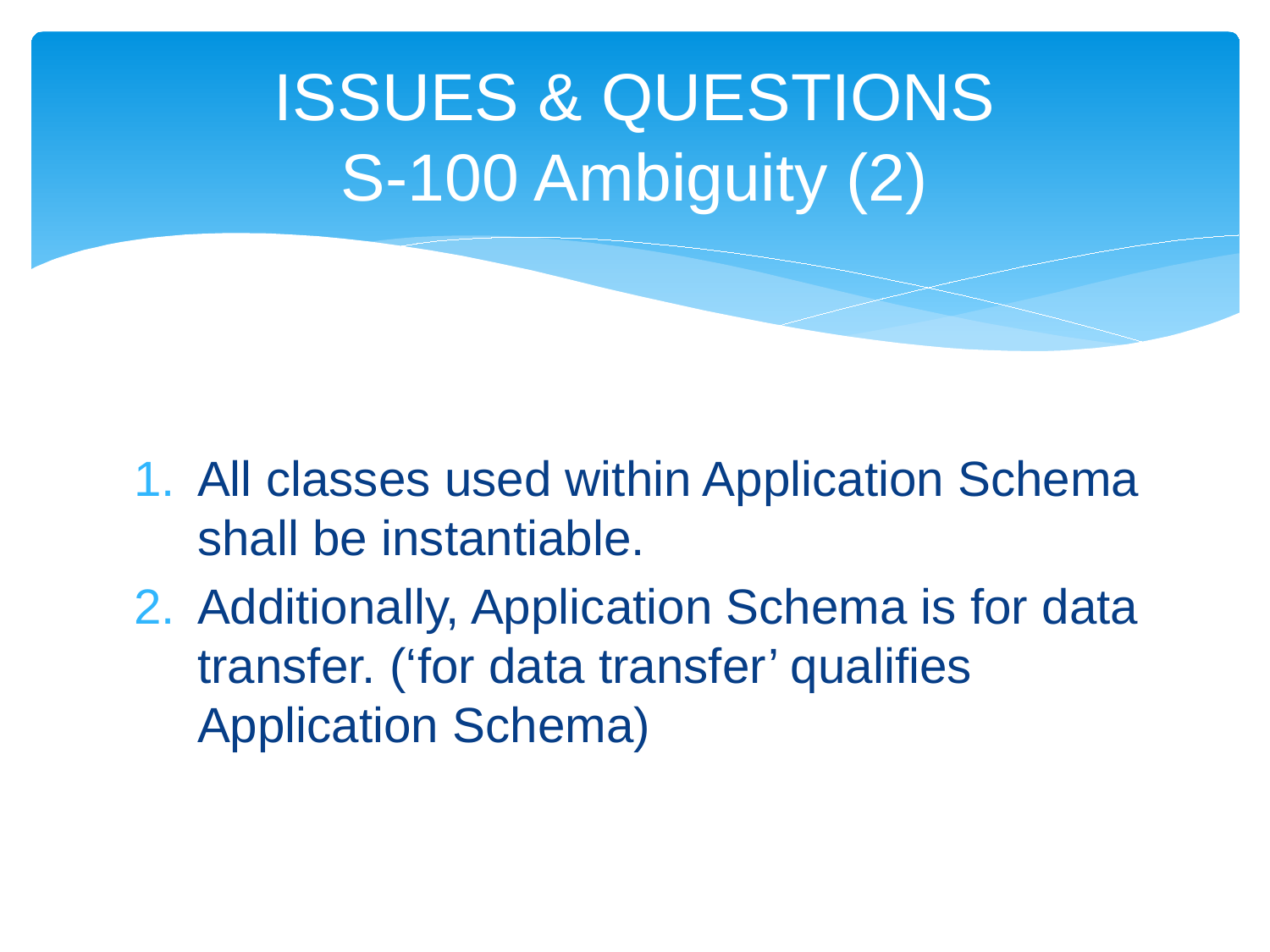

# ISSUES & QUESTIONS S-100 Ambiguity (2)

All classes used within Application Schema shall be instantiable.
Additionally, Application Schema is for data transfer. (‘for data transfer’ qualifies Application Schema)